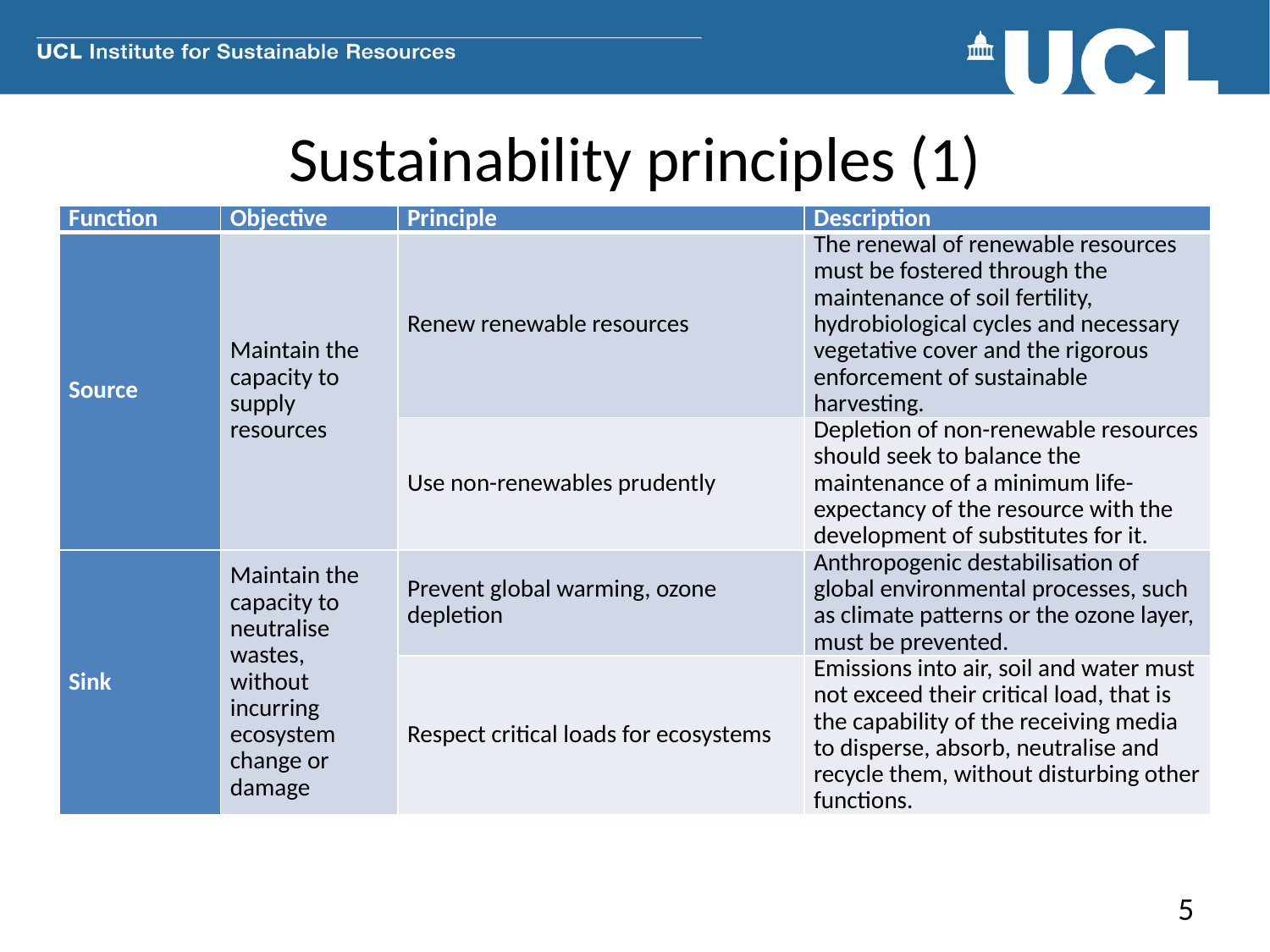

# Sustainability principles (1)
| Function | Objective | Principle | Description |
| --- | --- | --- | --- |
| Source | Maintain the capacity to supply resources | Renew renewable resources | The renewal of renewable resources must be fostered through the maintenance of soil fertility, hydrobiological cycles and necessary vegetative cover and the rigorous enforcement of sustainable harvesting. |
|  |  | Use non-renewables prudently | Depletion of non-renewable resources should seek to balance the maintenance of a minimum life-expectancy of the resource with the development of substitutes for it. |
| Sink | Maintain the capacity to neutralise wastes, without incurring ecosystem change or damage | Prevent global warming, ozone depletion | Anthropogenic destabilisation of global environmental processes, such as climate patterns or the ozone layer, must be prevented. |
|  |  | Respect critical loads for ecosystems | Emissions into air, soil and water must not exceed their critical load, that is the capability of the receiving media to disperse, absorb, neutralise and recycle them, without disturbing other functions. |

5